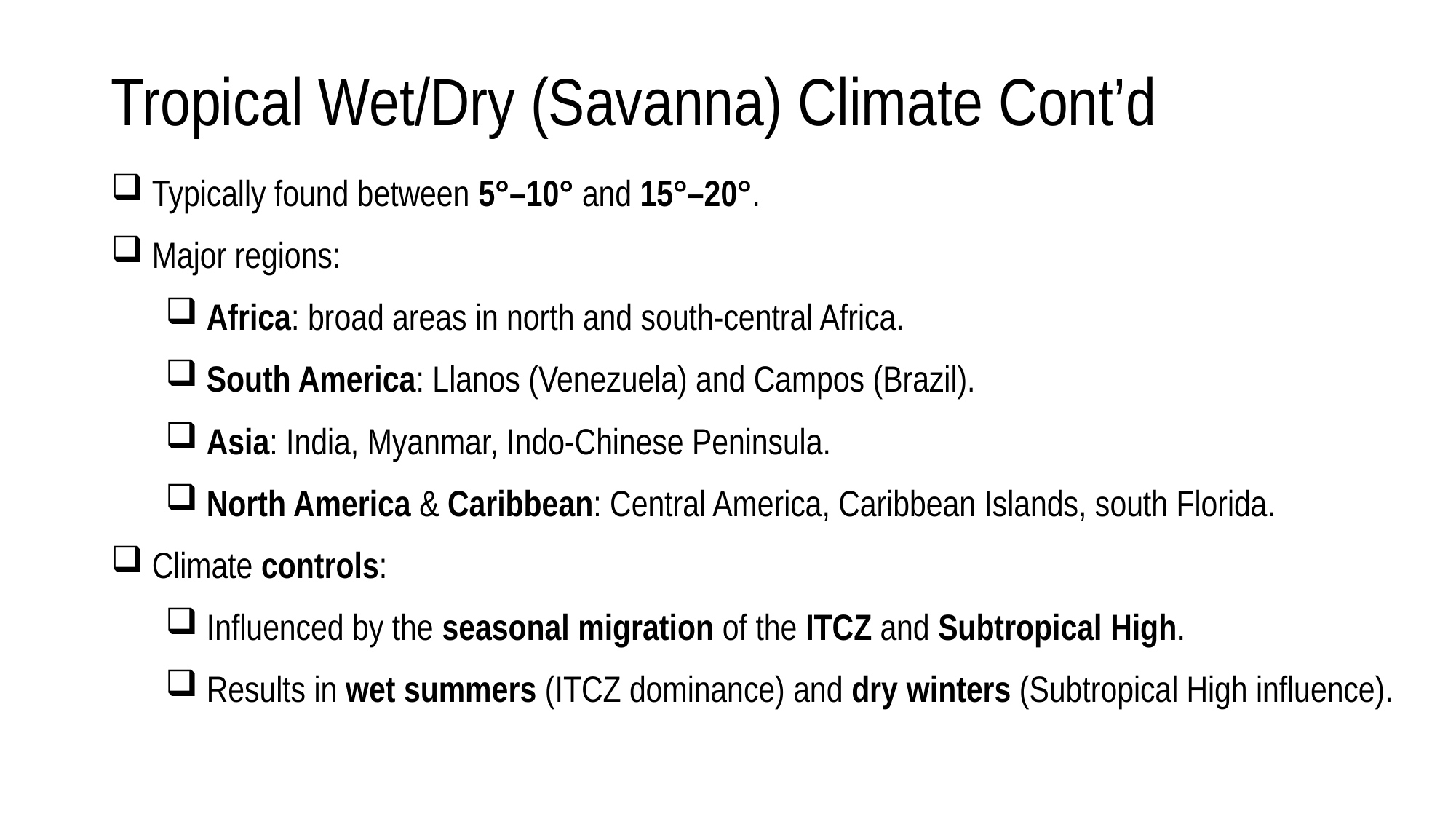

# Tropical Wet/Dry (Savanna) Climate Cont’d
 Typically found between 5°–10° and 15°–20°.
 Major regions:
 Africa: broad areas in north and south-central Africa.
 South America: Llanos (Venezuela) and Campos (Brazil).
 Asia: India, Myanmar, Indo-Chinese Peninsula.
 North America & Caribbean: Central America, Caribbean Islands, south Florida.
 Climate controls:
 Influenced by the seasonal migration of the ITCZ and Subtropical High.
 Results in wet summers (ITCZ dominance) and dry winters (Subtropical High influence).